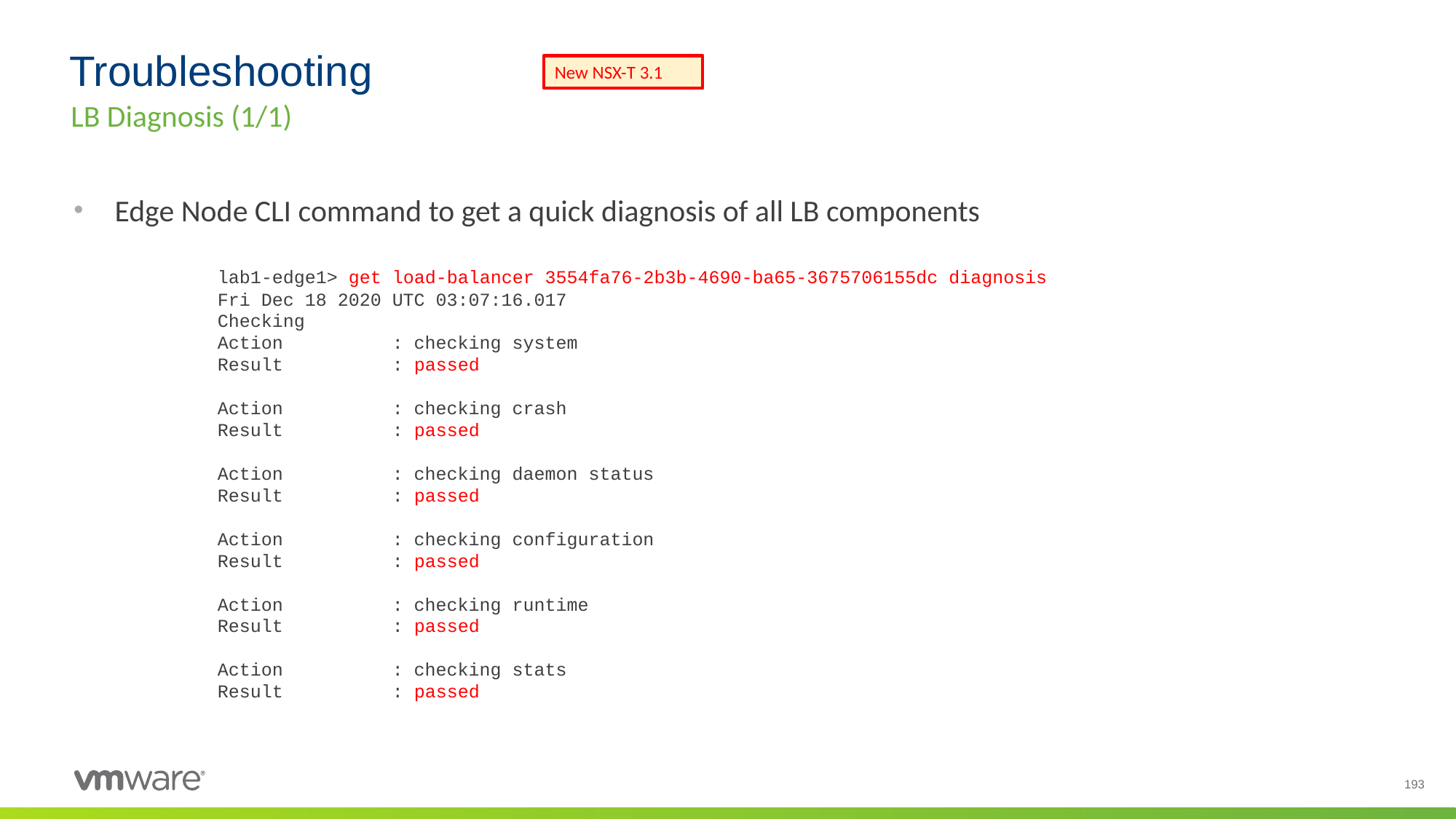

# Troubleshooting
New NSX-T 3.1
LB Diagnosis (1/1)
Edge Node CLI command to get a quick diagnosis of all LB components

lab1-edge1> get load-balancer 3554fa76-2b3b-4690-ba65-3675706155dc diagnosis
Fri Dec 18 2020 UTC 03:07:16.017
Checking
Action          : checking system
Result          : passed

Action          : checking crash
Result          : passed

Action          : checking daemon status
Result          : passed

Action          : checking configuration
Result          : passed

Action          : checking runtime
Result          : passed

Action          : checking stats
Result          : passed